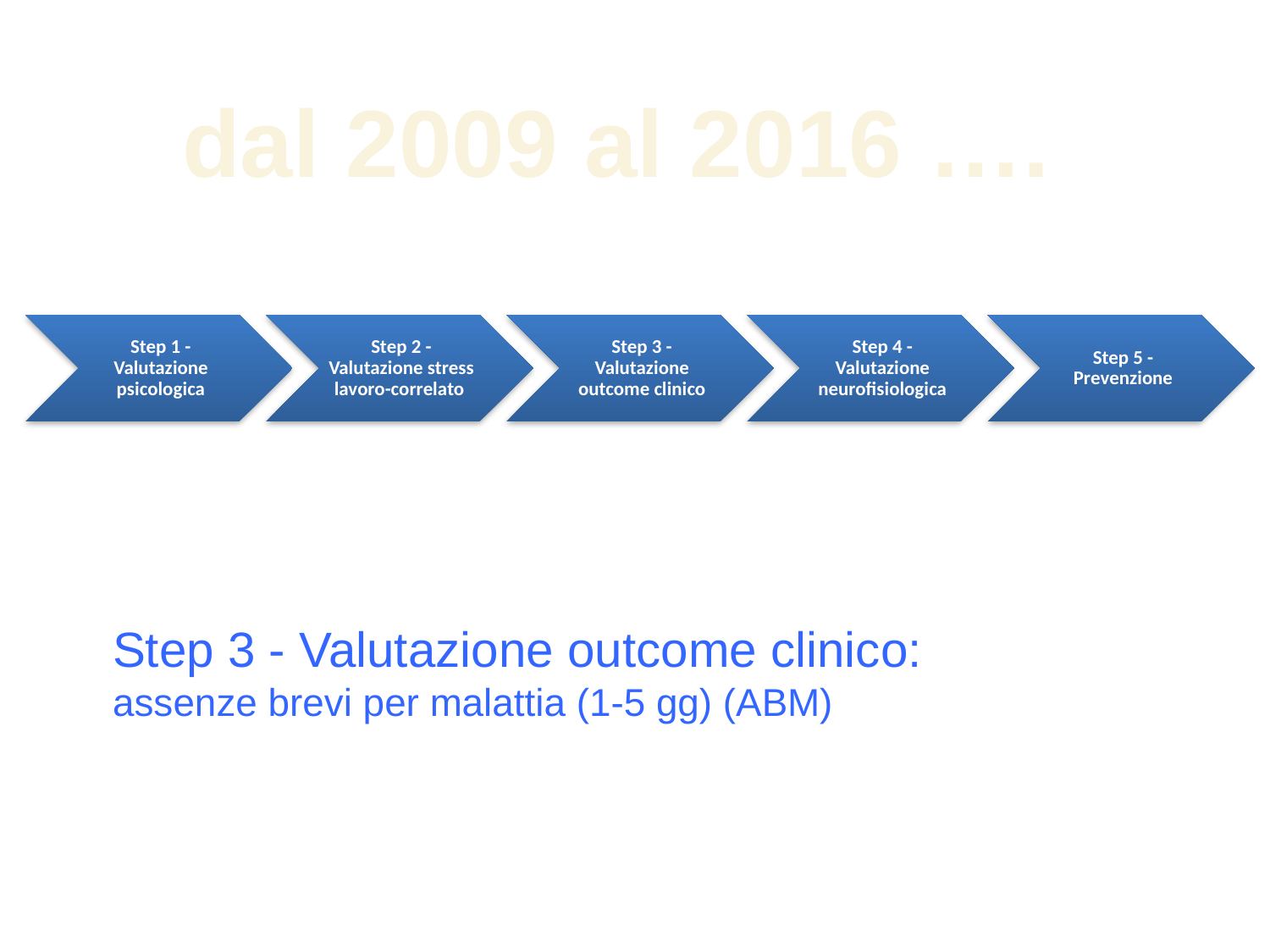

dal 2009 al 2016 ….
Step 1 - Valutazione psicologica
Step 2 - Valutazione stress lavoro-correlato
Step 3 - Valutazione outcome clinico
Step 4 - Valutazione neurofisiologica
Step 5 - Prevenzione

Step 3 - Valutazione outcome clinico:
assenze brevi per malattia (1-5 gg) (ABM)